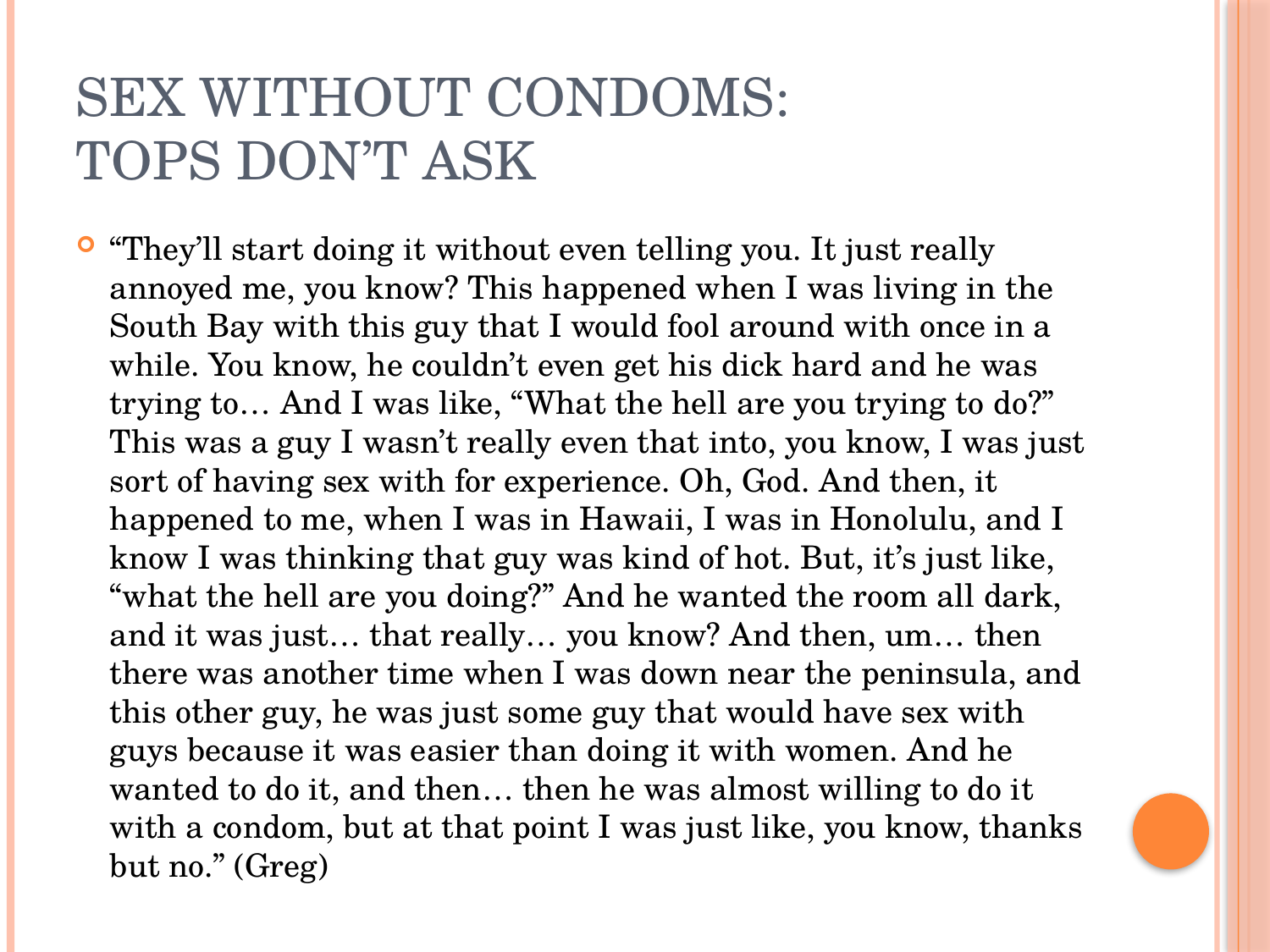

# Sex Without Condoms: Tops don’t Ask
“They’ll start doing it without even telling you. It just really annoyed me, you know? This happened when I was living in the South Bay with this guy that I would fool around with once in a while. You know, he couldn’t even get his dick hard and he was trying to… And I was like, “What the hell are you trying to do?” This was a guy I wasn’t really even that into, you know, I was just sort of having sex with for experience. Oh, God. And then, it happened to me, when I was in Hawaii, I was in Honolulu, and I know I was thinking that guy was kind of hot. But, it’s just like, “what the hell are you doing?” And he wanted the room all dark, and it was just… that really… you know? And then, um… then there was another time when I was down near the peninsula, and this other guy, he was just some guy that would have sex with guys because it was easier than doing it with women. And he wanted to do it, and then… then he was almost willing to do it with a condom, but at that point I was just like, you know, thanks but no.” (Greg)